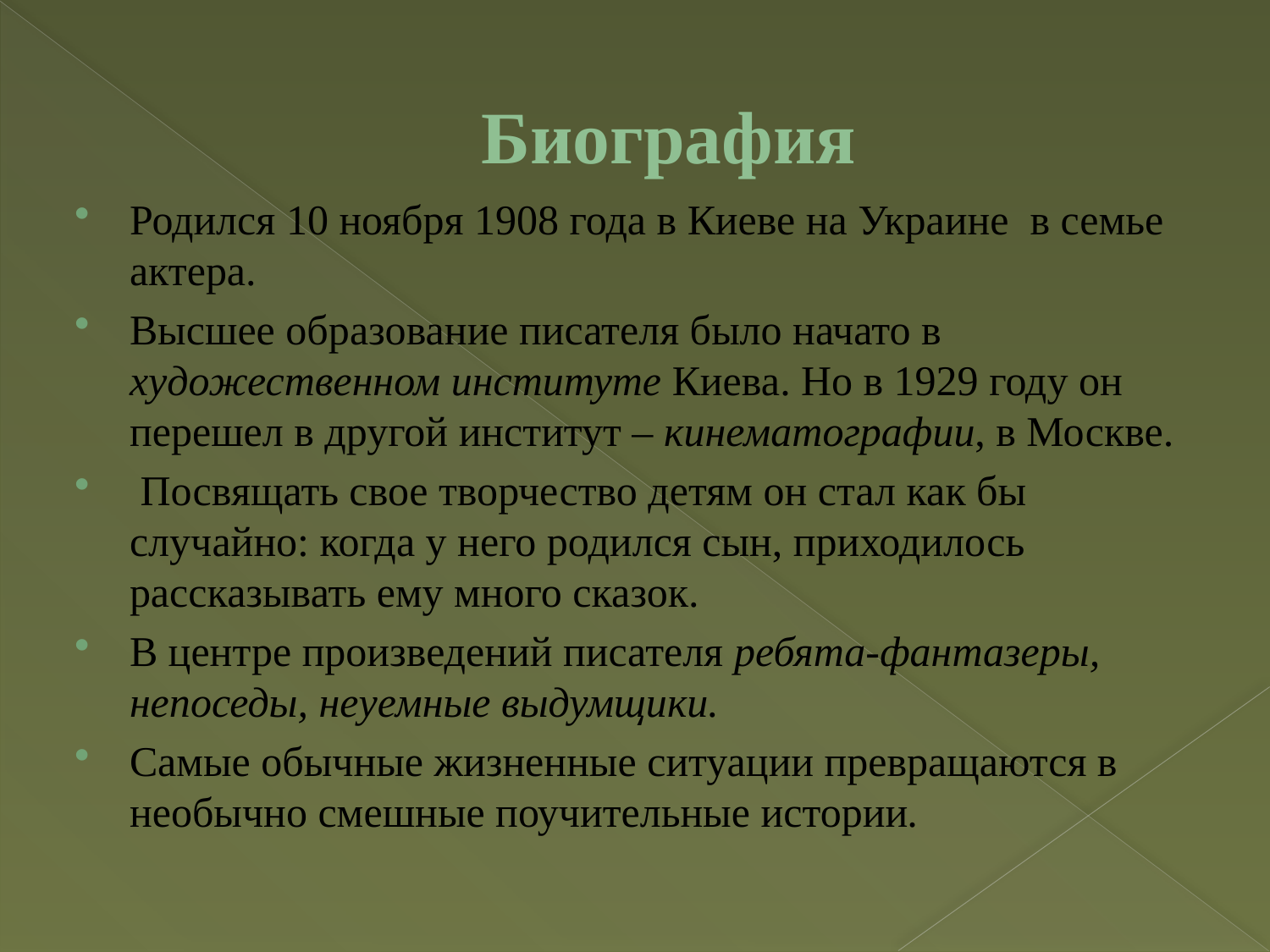

# Биография
Родился 10 ноября 1908 года в Киеве на Украине  в семье актера.
Высшее образование писателя было начато в художественном институте Киева. Но в 1929 году он перешел в другой институт – кинематографии, в Москве.
 Посвящать свое творчество детям он стал как бы случайно: когда у него родился сын, приходилось рассказывать ему много сказок.
В центре произведений писателя ребята-фантазеры, непоседы, неуемные выдумщики.
Самые обычные жизненные ситуации превращаются в необычно смешные поучительные истории.